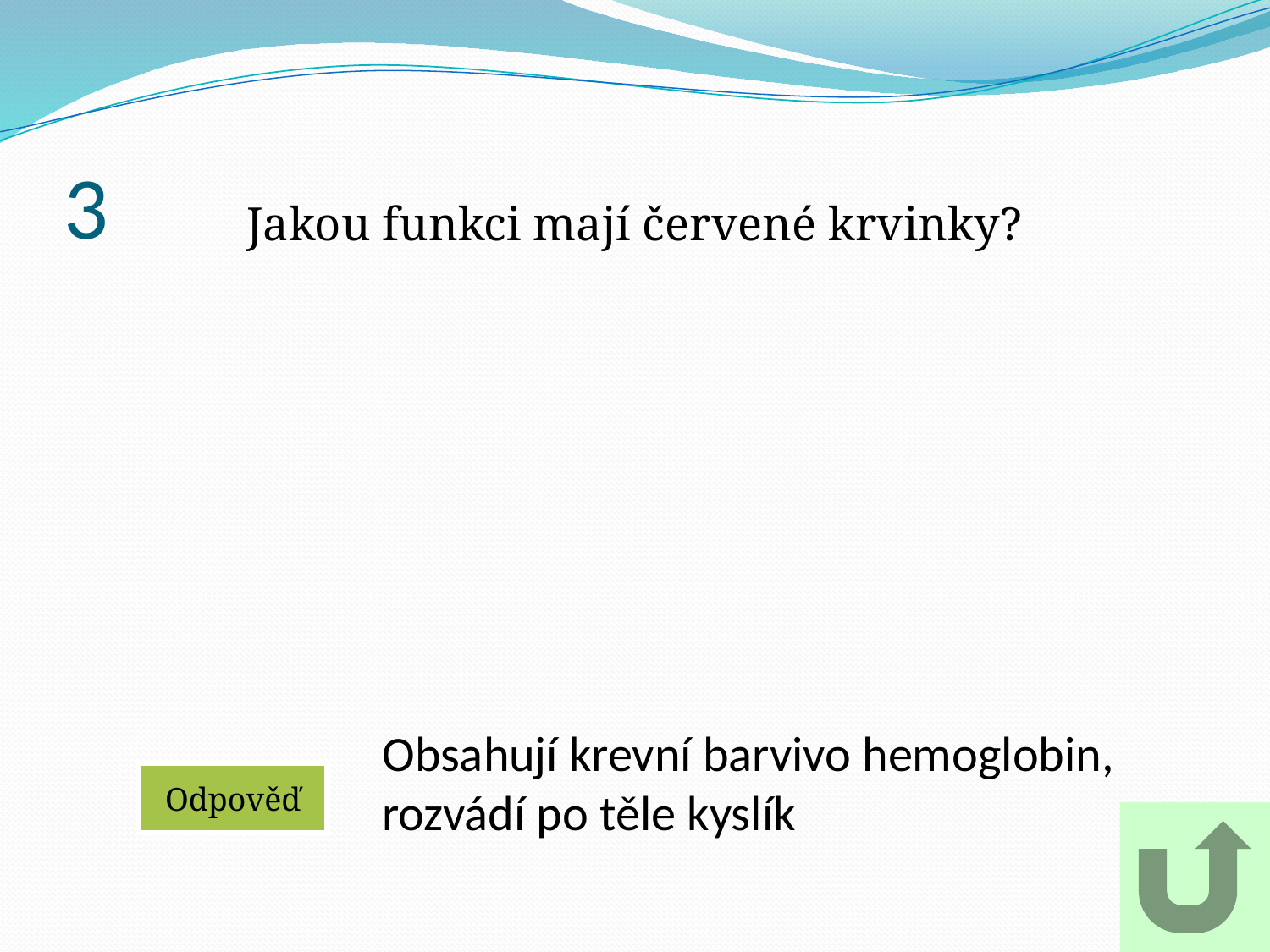

# 3
Jakou funkci mají červené krvinky?

Obsahují krevní barvivo hemoglobin,
rozvádí po těle kyslík

Odpověď